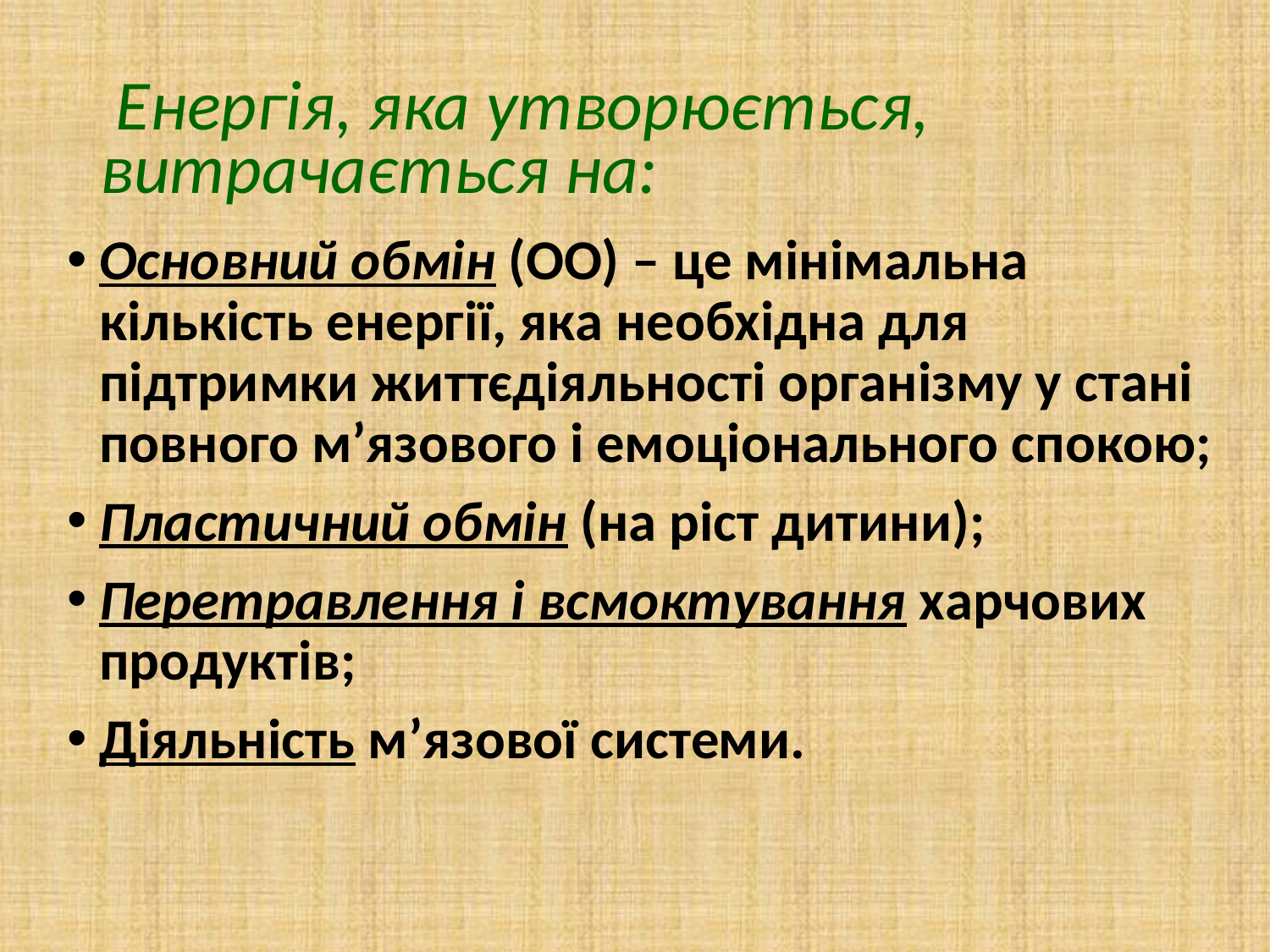

Енергія, яка утворюється, витрачається на:
Основний обмін (ОО) – це мінімальна кількість енергії, яка необхідна для підтримки життєдіяльності організму у стані повного м’язового і емоціонального спокою;
Пластичний обмін (на ріст дитини);
Перетравлення і всмоктування харчових продуктів;
Діяльність м’язової системи.